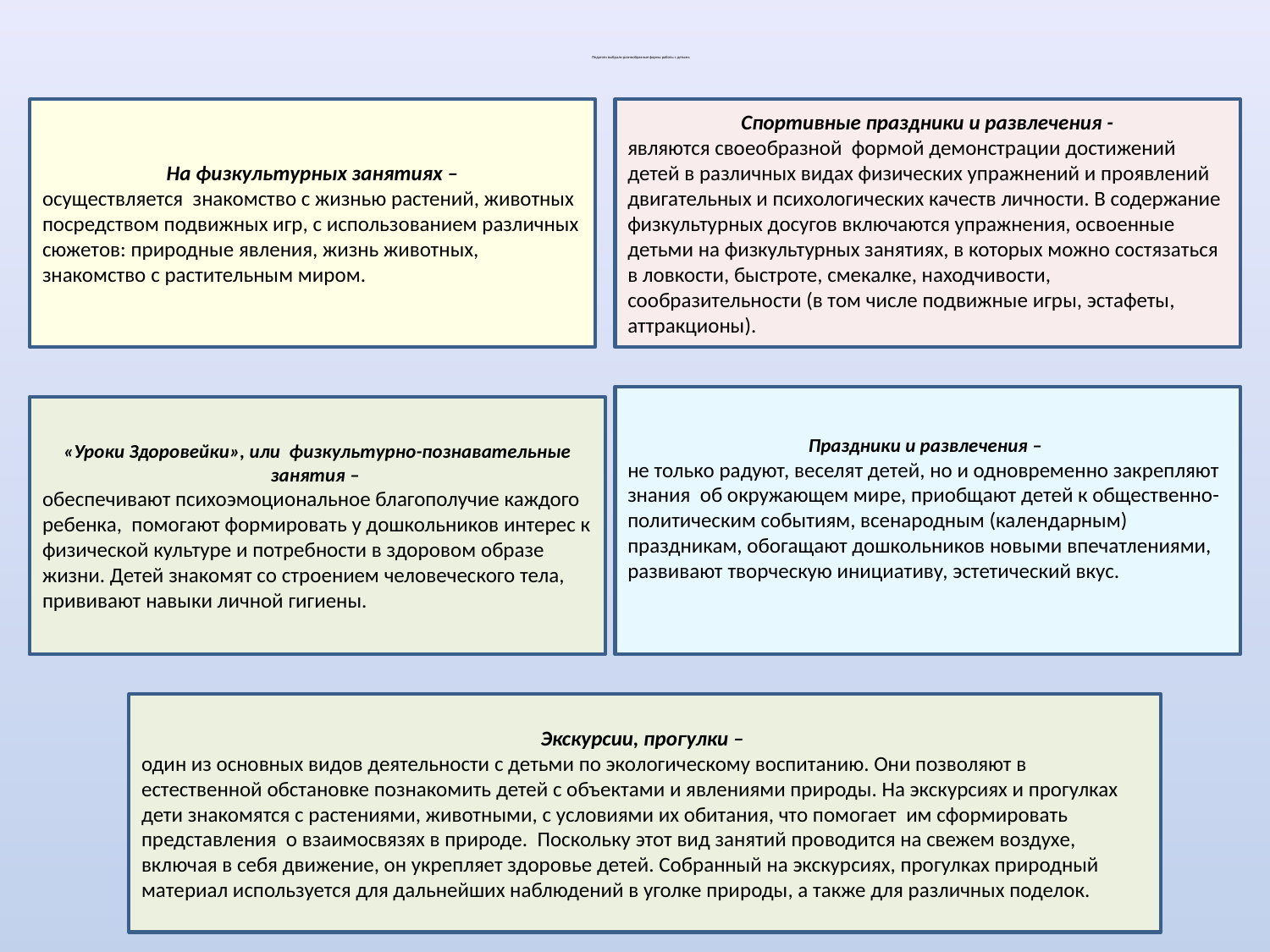

# Педагоги выбрали разнообразные формы работы с детьми:
На физкультурных занятиях –
осуществляется  знакомство с жизнью растений, животных посредством подвижных игр, с использованием различных сюжетов: природные явления, жизнь животных, знакомство с растительным миром.
Спортивные праздники и развлечения -
являются своеобразной  формой демонстрации достижений детей в различных видах физических упражнений и проявлений двигательных и психологических качеств личности. В содержание физкультурных досугов включаются упражнения, освоенные детьми на физкультурных занятиях, в которых можно состязаться в ловкости, быстроте, смекалке, находчивости, сообразительности (в том числе подвижные игры, эстафеты, аттракционы).
Праздники и развлечения –
не только радуют, веселят детей, но и одновременно закрепляют знания  об окружающем мире, приобщают детей к общественно-политическим событиям, всенародным (календарным) праздникам, обогащают дошкольников новыми впечатлениями, развивают творческую инициативу, эстетический вкус.

«Уроки Здоровейки», или  физкультурно-познавательные занятия –
обеспечивают психоэмоциональное благополучие каждого ребенка,  помогают формировать у дошкольников интерес к физической культуре и потребности в здоровом образе жизни. Детей знакомят со строением человеческого тела, прививают навыки личной гигиены.
Экскурсии, прогулки –
один из основных видов деятельности с детьми по экологическому воспитанию. Они позволяют в естественной обстановке познакомить детей с объектами и явлениями природы. На экскурсиях и прогулках дети знакомятся с растениями, животными, с условиями их обитания, что помогает  им сформировать  представления  о взаимосвязях в природе.  Поскольку этот вид занятий проводится на свежем воздухе, включая в себя движение, он укрепляет здоровье детей. Собранный на экскурсиях, прогулках природный материал используется для дальнейших наблюдений в уголке природы, а также для различных поделок.